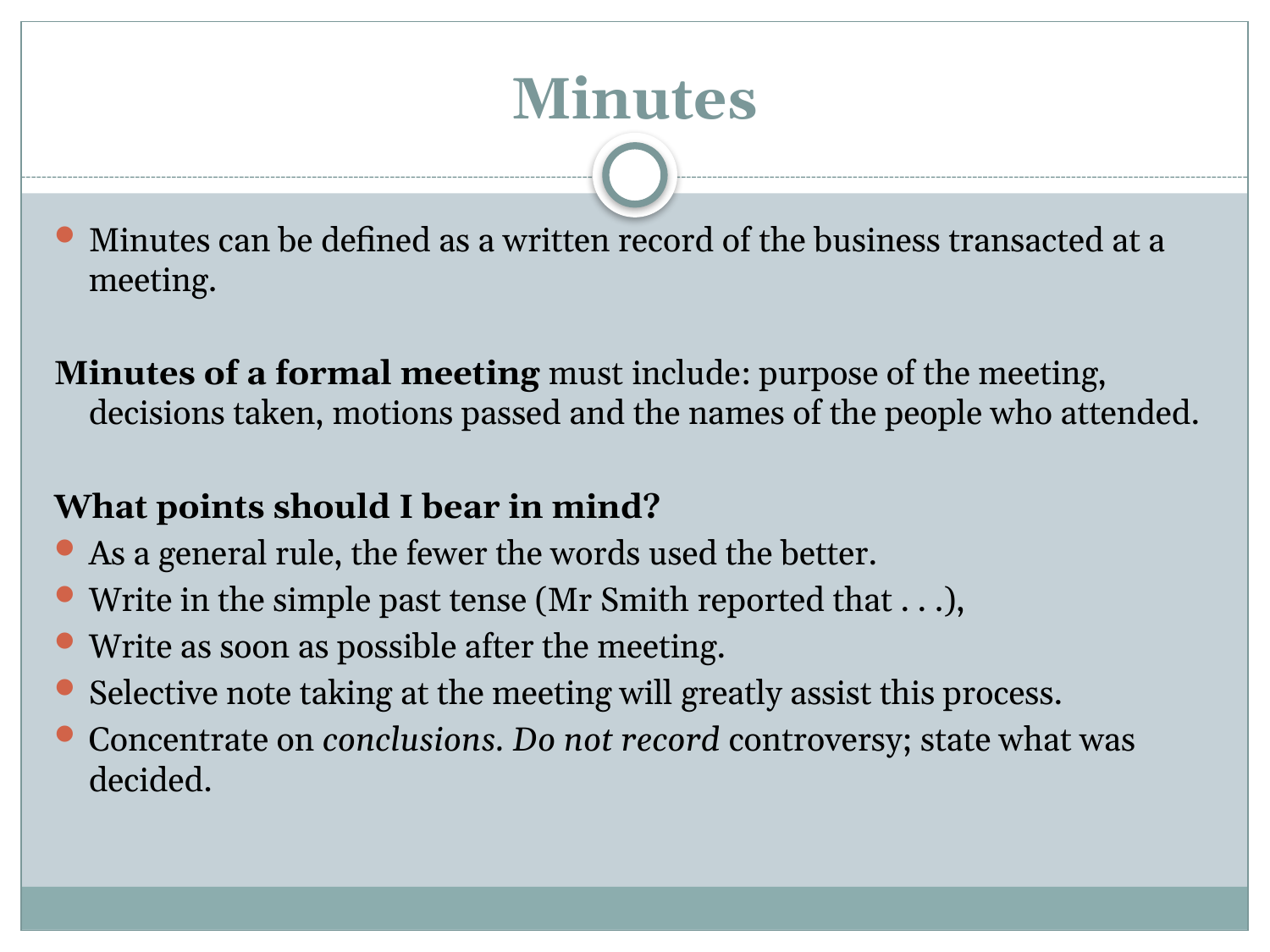

# Minutes
Minutes can be defined as a written record of the business transacted at a meeting.

Minutes of a formal meeting must include: purpose of the meeting, decisions taken, motions passed and the names of the people who attended.

What points should I bear in mind?
As a general rule, the fewer the words used the better.
Write in the simple past tense (Mr Smith reported that . . .),
Write as soon as possible after the meeting.
Selective note taking at the meeting will greatly assist this process.
Concentrate on conclusions. Do not record controversy; state what was decided.